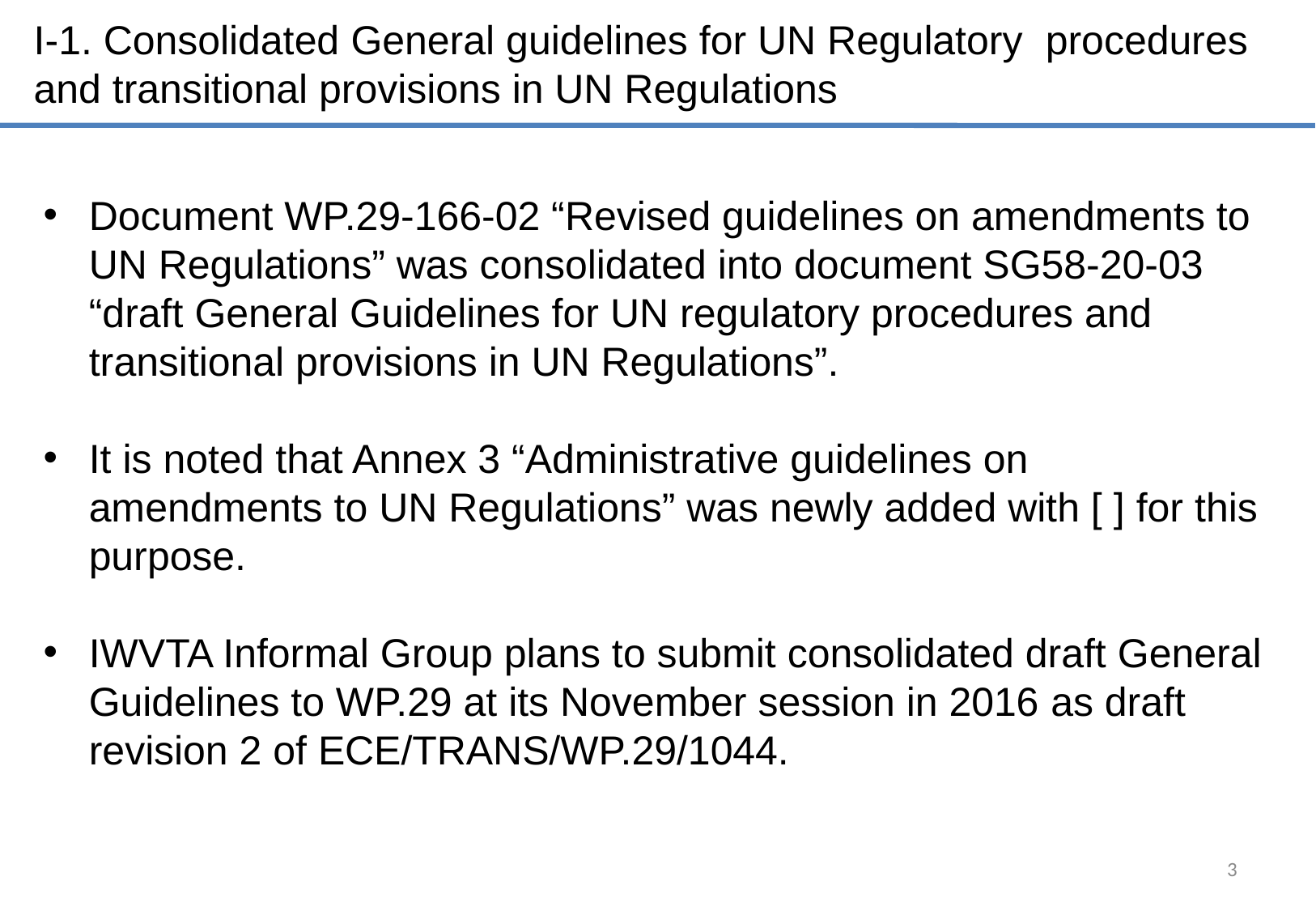

I-1. Consolidated General guidelines for UN Regulatory  procedures and transitional provisions in UN Regulations

Document WP.29-166-02 “Revised guidelines on amendments to UN Regulations” was consolidated into document SG58-20-03 “draft General Guidelines for UN regulatory procedures and transitional provisions in UN Regulations”.

It is noted that Annex 3 “Administrative guidelines on amendments to UN Regulations” was newly added with [ ] for this purpose.

IWVTA Informal Group plans to submit consolidated draft General Guidelines to WP.29 at its November session in 2016 as draft revision 2 of ECE/TRANS/WP.29/1044.
3